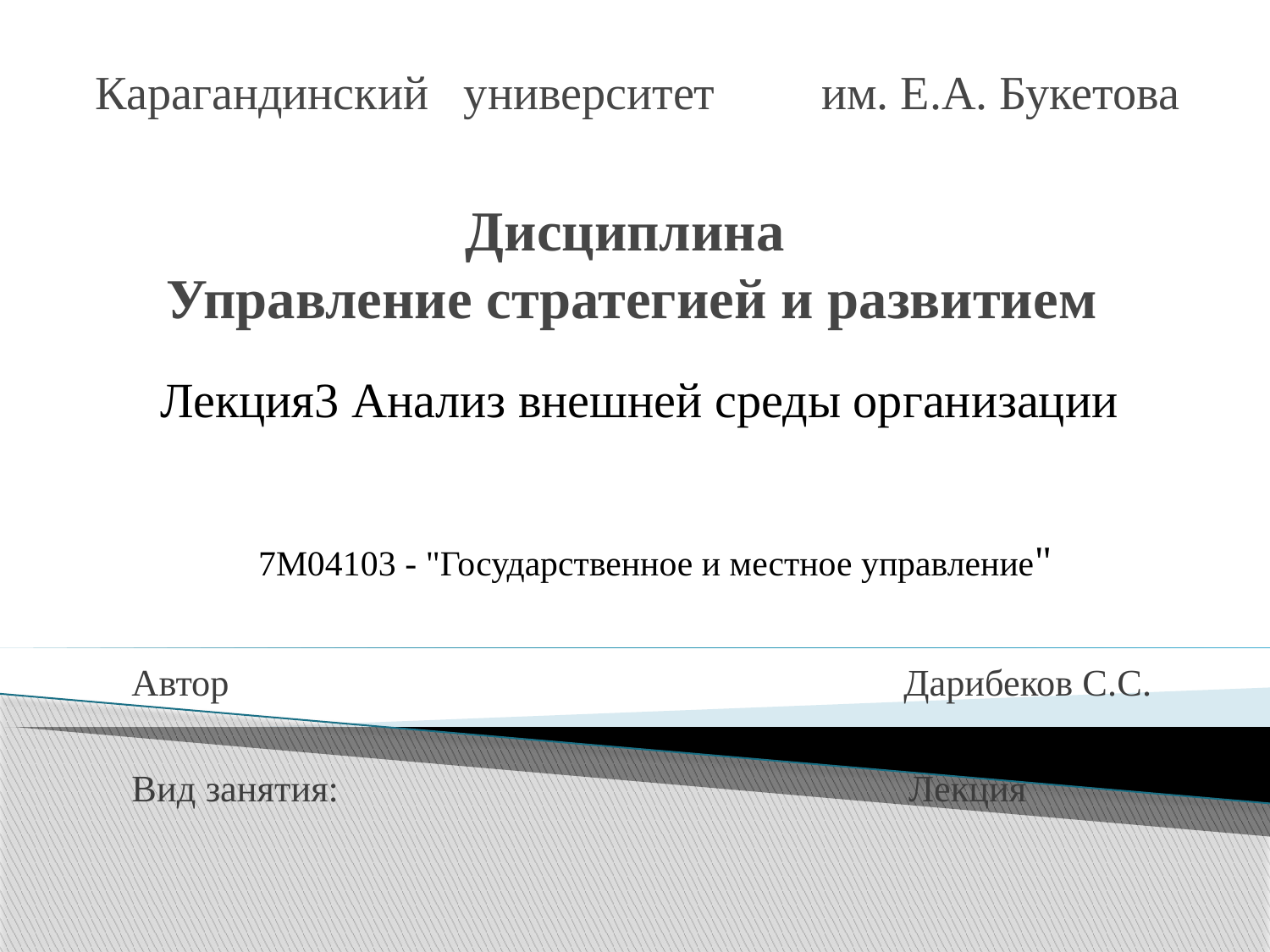

Карагандинский   университет         им. Е.А. Букетова
Дисциплина
Управление стратегией и развитием
# Лекция3 Анализ внешней среды организации

7М04103 - "Государственное и местное управление"
Автор                                                                       Дарибеков С.С.

Вид занятия:                                                            Лекция